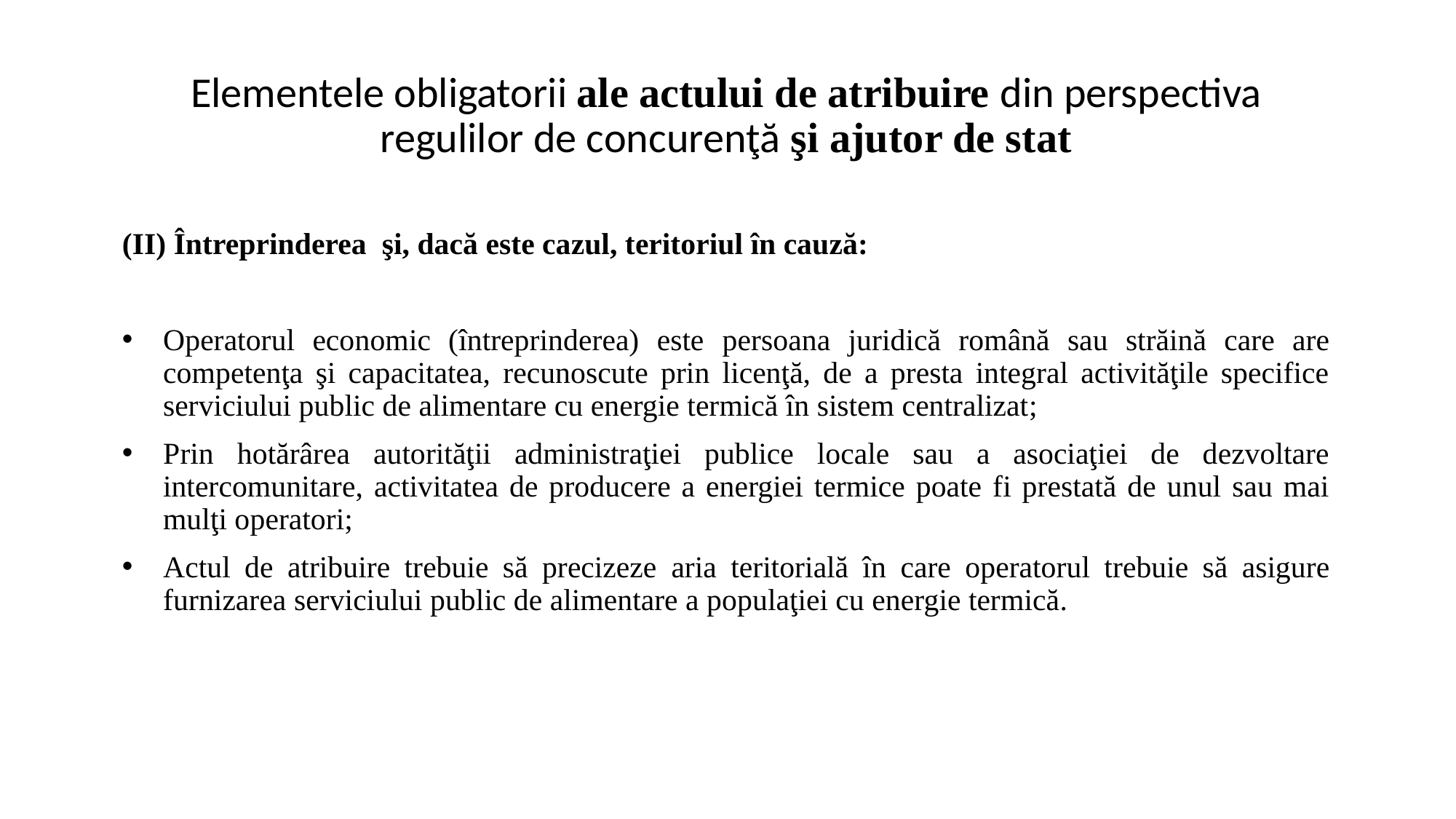

# Elementele obligatorii ale actului de atribuire din perspectiva regulilor de concurenţă şi ajutor de stat
(II) Întreprinderea  şi, dacă este cazul, teritoriul în cauză:

Operatorul economic (întreprinderea) este persoana juridică română sau străină care are competenţa şi capacitatea, recunoscute prin licenţă, de a presta integral activităţile specifice serviciului public de alimentare cu energie termică în sistem centralizat;
Prin hotărârea autorităţii administraţiei publice locale sau a asociaţiei de dezvoltare intercomunitare, activitatea de producere a energiei termice poate fi prestată de unul sau mai mulţi operatori;
Actul de atribuire trebuie să precizeze aria teritorială în care operatorul trebuie să asigure furnizarea serviciului public de alimentare a populaţiei cu energie termică.